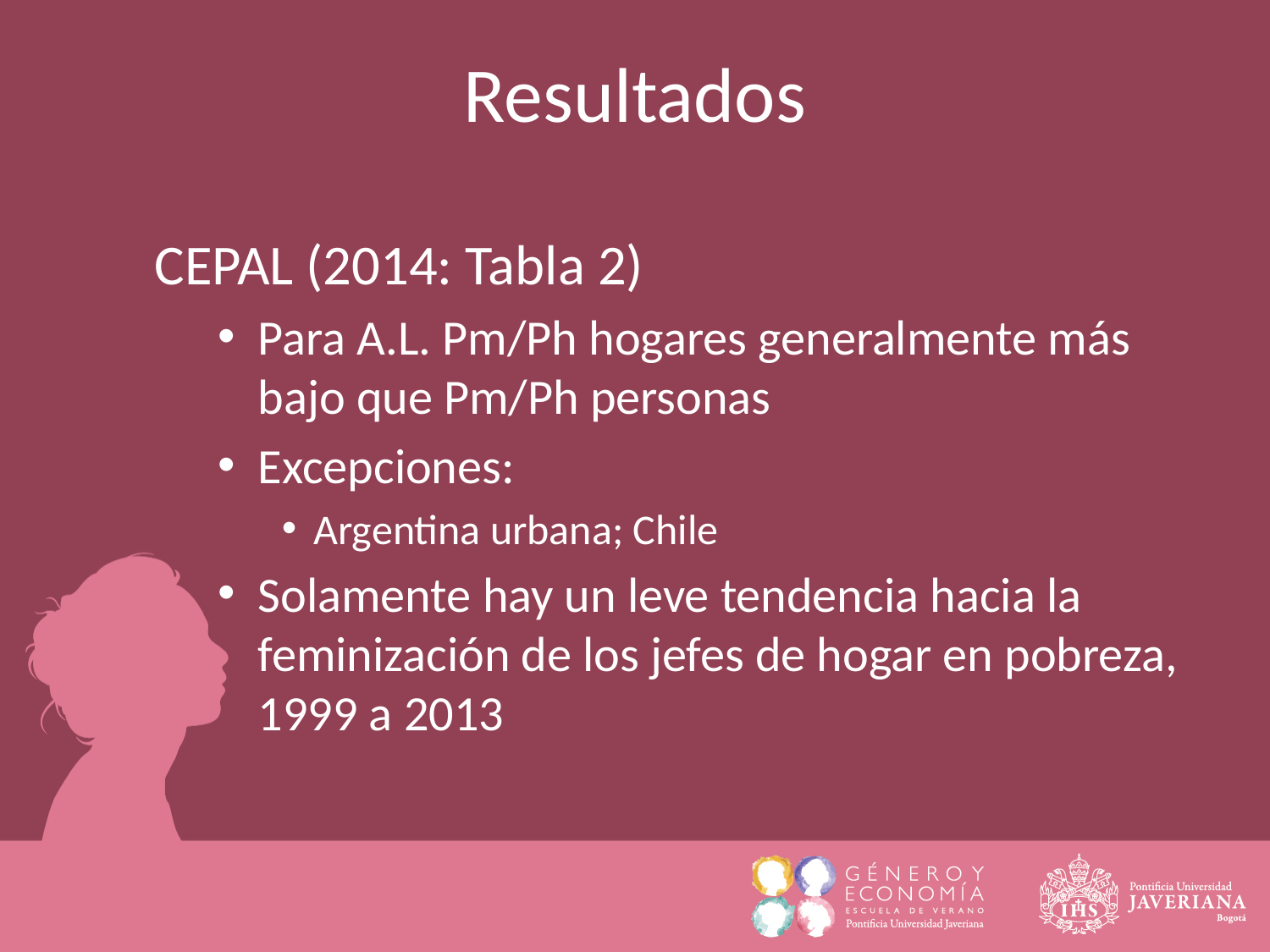

Resultados
CEPAL (2014: Tabla 2)
Para A.L. Pm/Ph hogares generalmente más bajo que Pm/Ph personas
Excepciones:
Argentina urbana; Chile
Solamente hay un leve tendencia hacia la feminización de los jefes de hogar en pobreza, 1999 a 2013